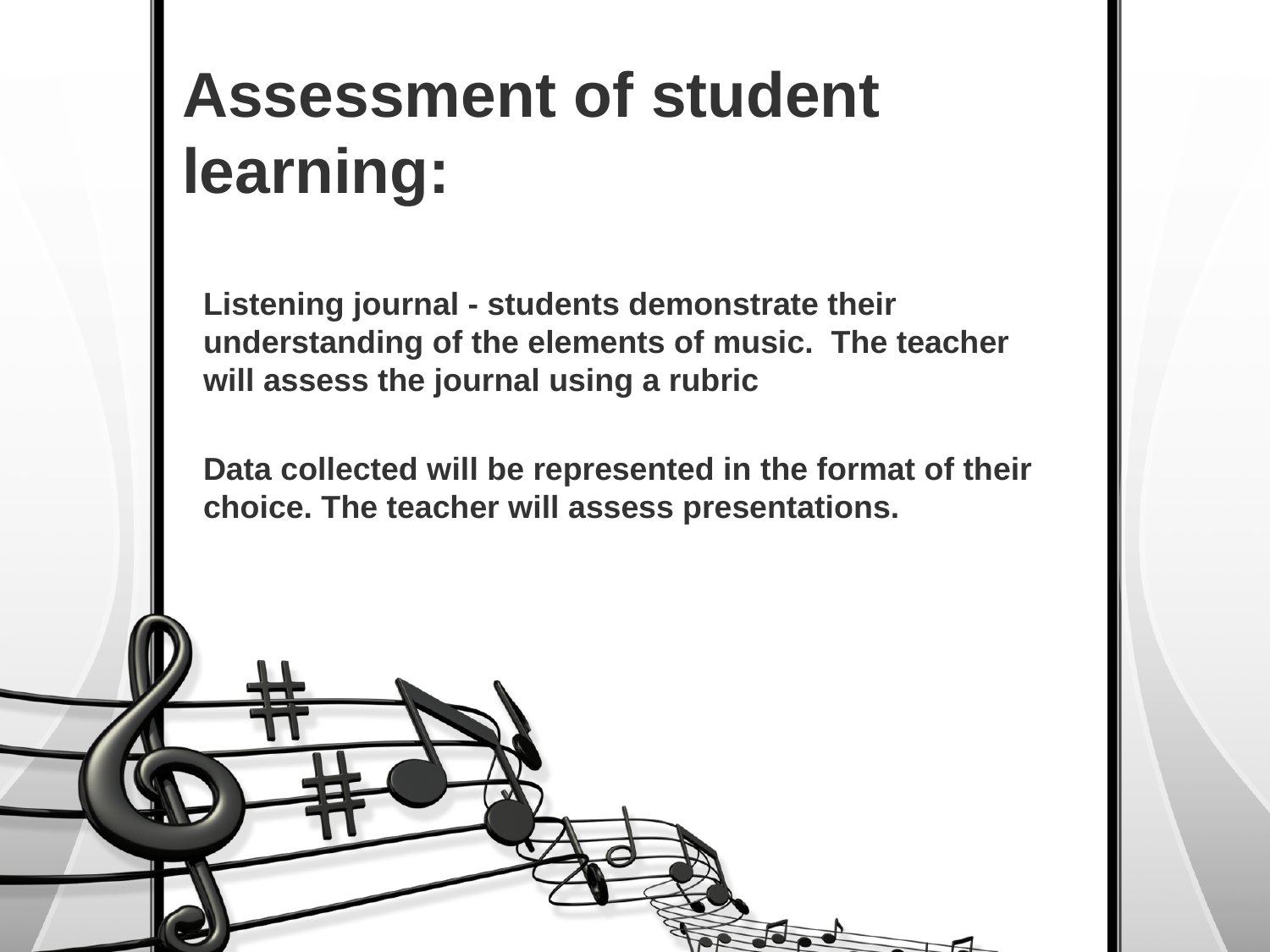

# Assessment of student learning:

Listening journal - students demonstrate their understanding of the elements of music.  The teacher will assess the journal using a rubric

Data collected will be represented in the format of their choice. The teacher will assess presentations.